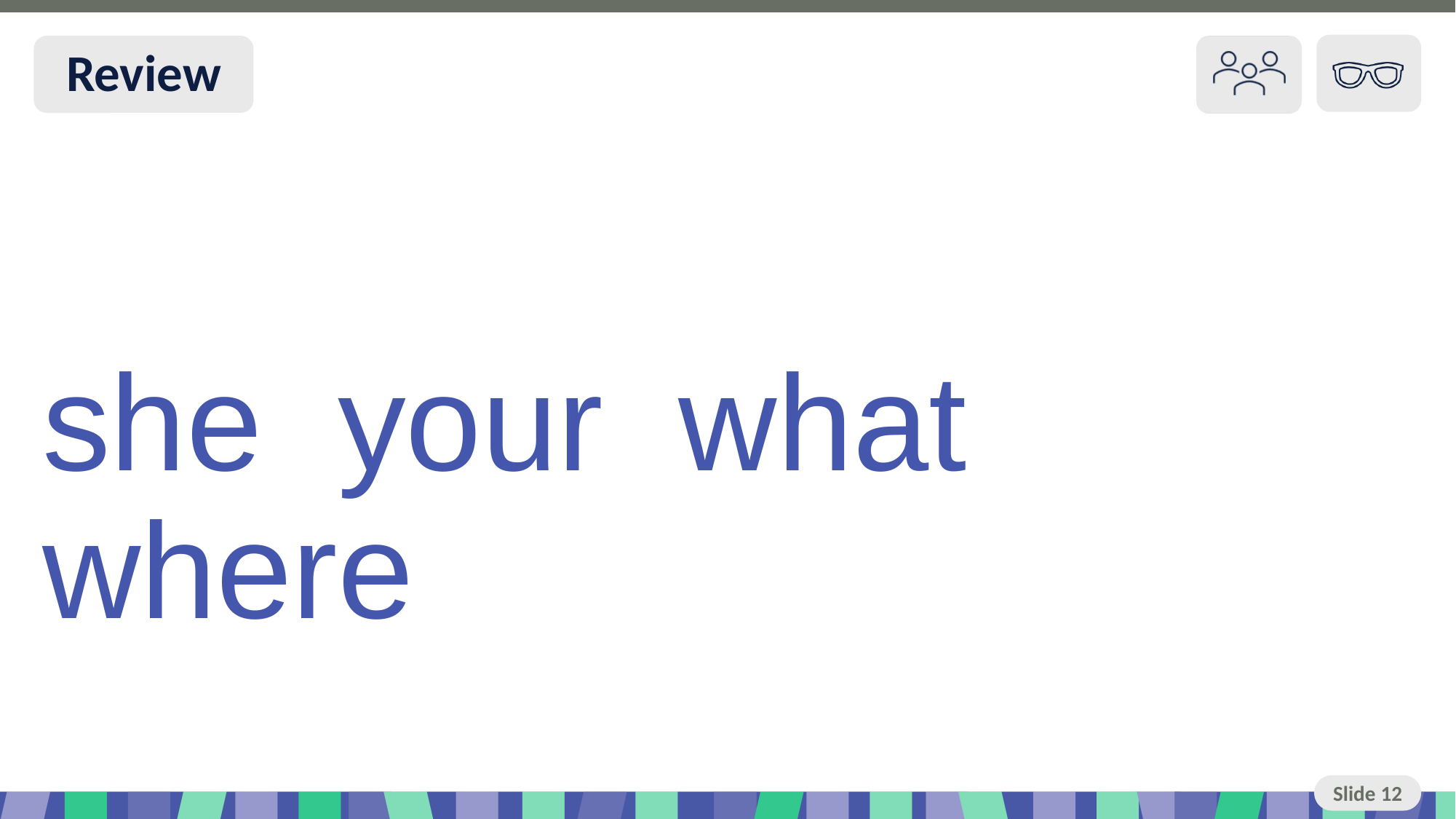

# Slide 12 Review
she  your  what  where